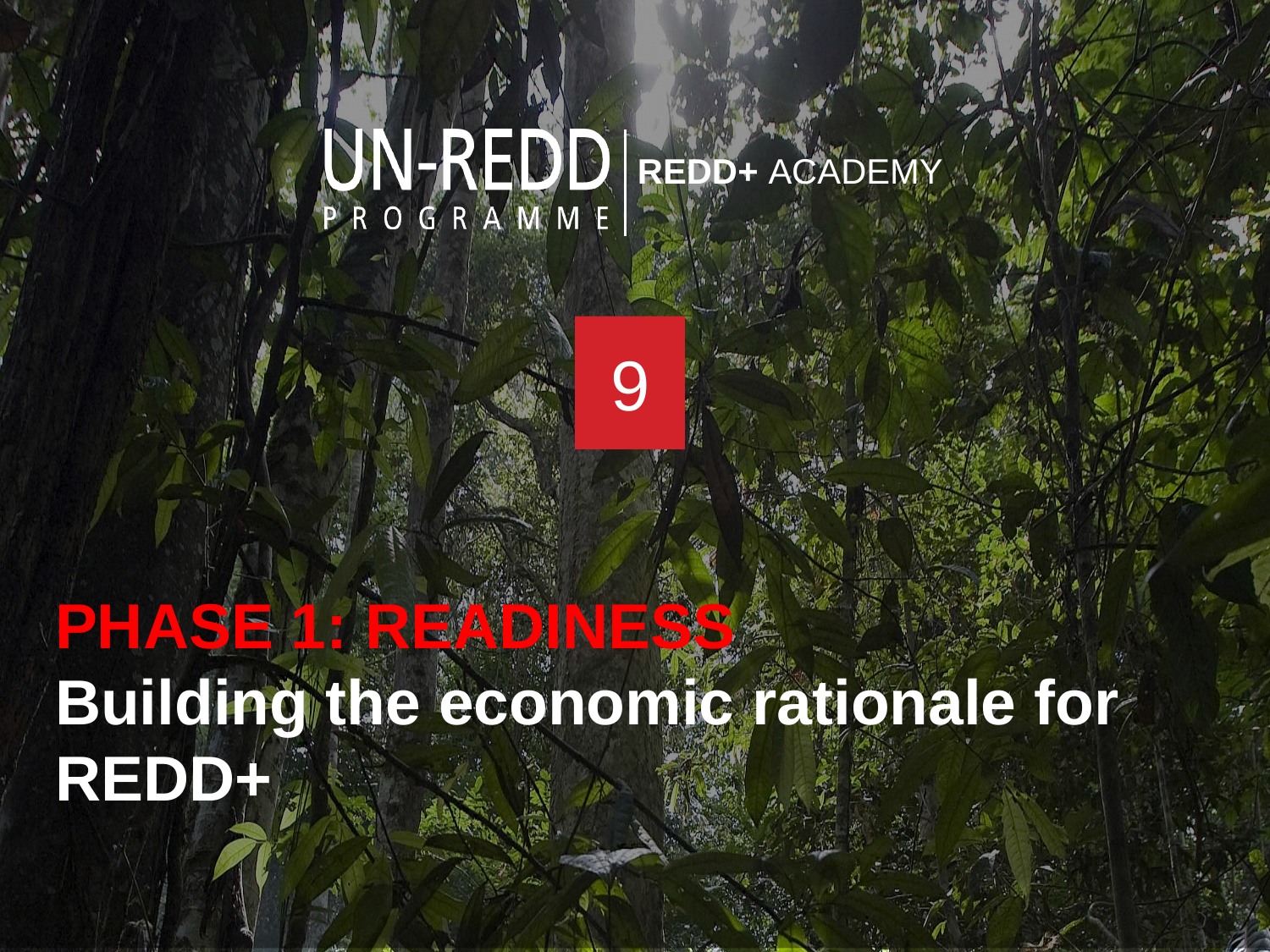

# PHASE 1: READINESS Building the economic rationale for REDD+